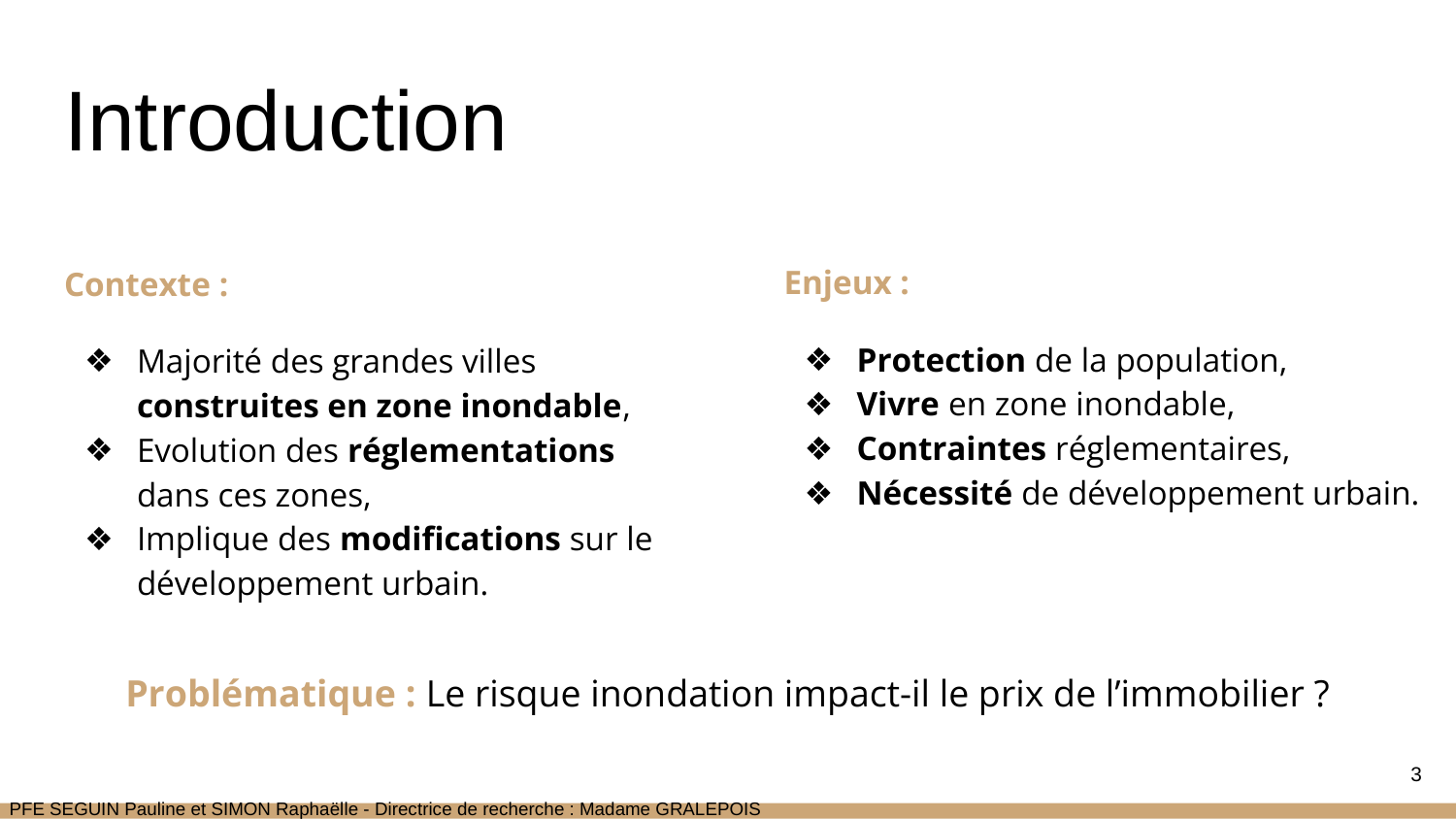

# Introduction
Enjeux :
Protection de la population,
Vivre en zone inondable,
Contraintes réglementaires,
Nécessité de développement urbain.
Contexte :
Majorité des grandes villes construites en zone inondable,
Evolution des réglementations dans ces zones,
Implique des modifications sur le développement urbain.

Problématique : Le risque inondation impact-il le prix de l’immobilier ?
3
PFE SEGUIN Pauline et SIMON Raphaëlle - Directrice de recherche : Madame GRALEPOIS